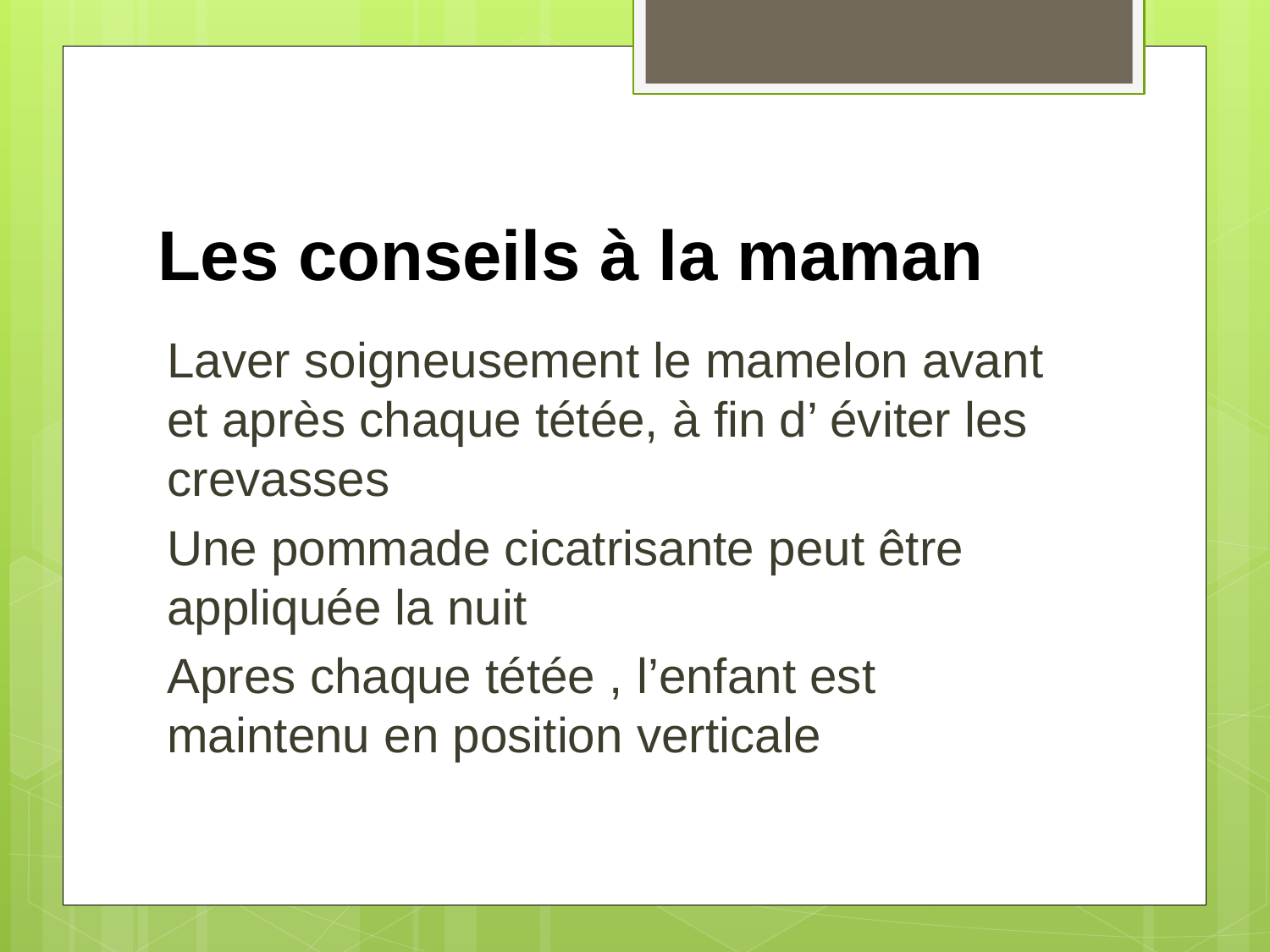

# Les conseils à la maman
Laver soigneusement le mamelon avant et après chaque tétée, à fin d’ éviter les crevasses
Une pommade cicatrisante peut être appliquée la nuit
Apres chaque tétée , l’enfant est maintenu en position verticale